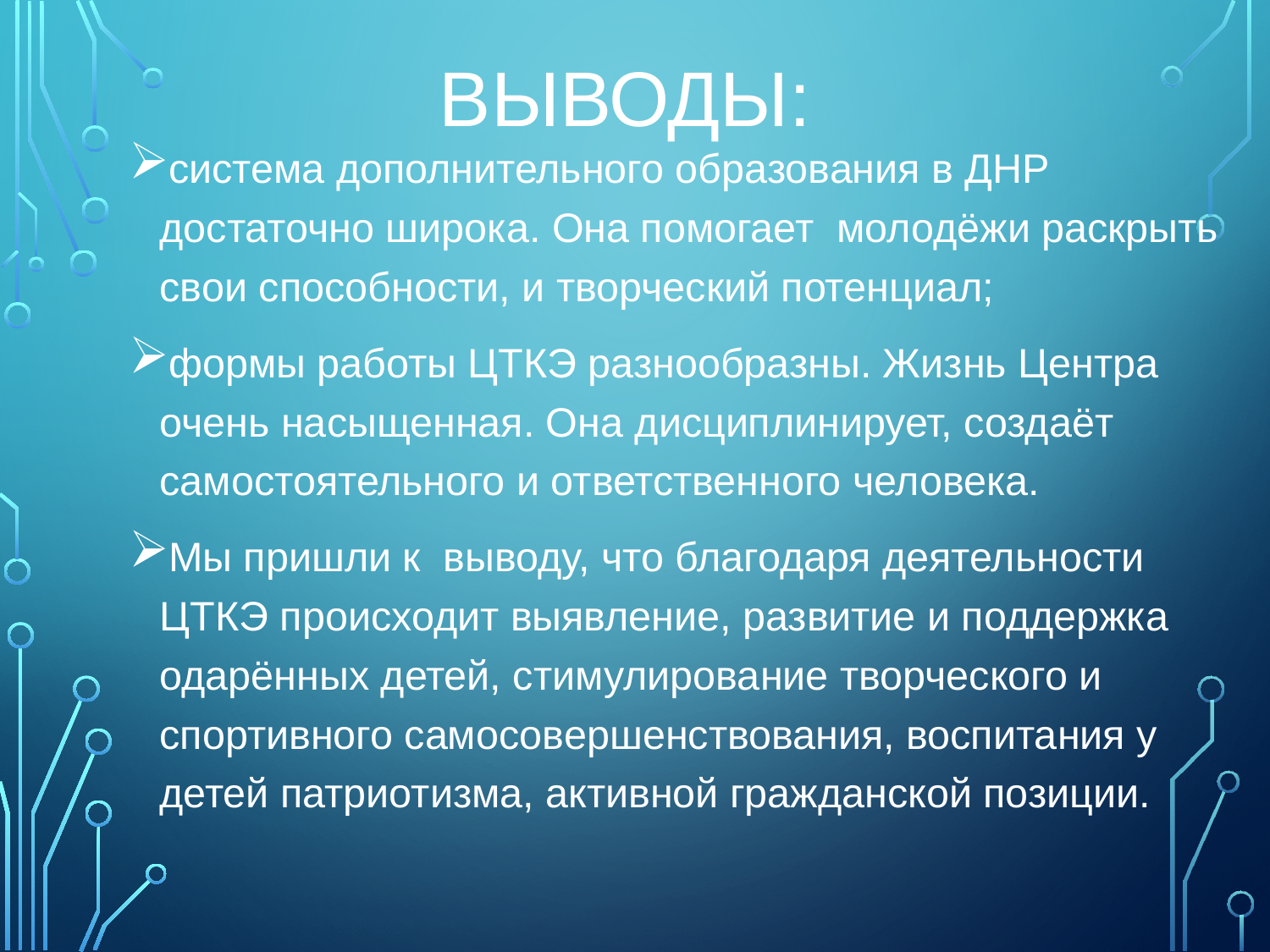

# Выводы:
система дополнительного образования в ДНР достаточно широка. Она помогает  молодёжи раскрыть свои способности, и творческий потенциал;
формы работы ЦТКЭ разнообразны. Жизнь Центра очень насыщенная. Она дисциплинирует, создаёт самостоятельного и ответственного человека.
Мы пришли к  выводу, что благодаря деятельности ЦТКЭ происходит выявление, развитие и поддержка одарённых детей, стимулирование творческого и спортивного самосовершенствования, воспитания у детей патриотизма, активной гражданской позиции.